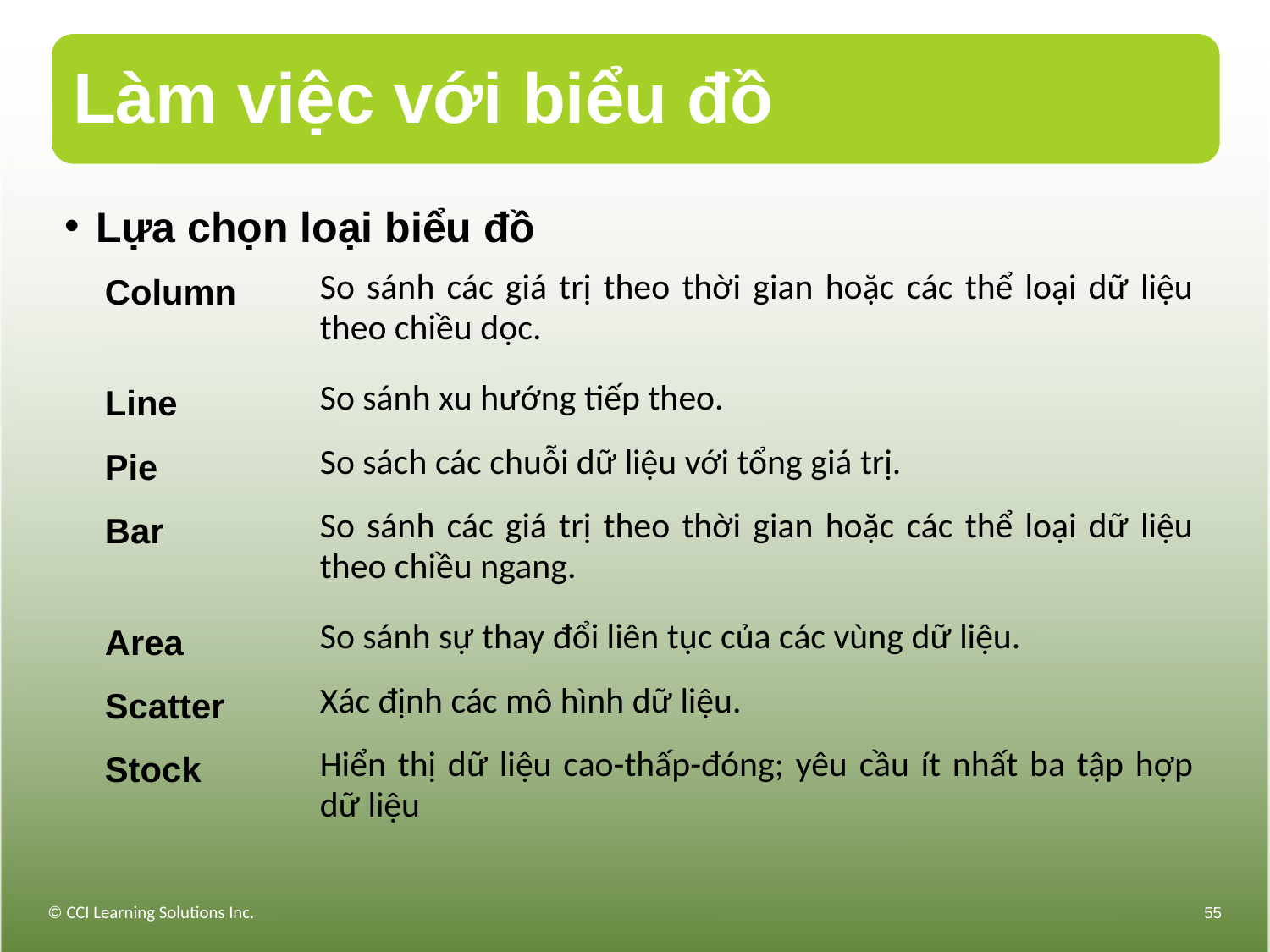

# Làm việc với biểu đồ
Lựa chọn loại biểu đồ
| Column | So sánh các giá trị theo thời gian hoặc các thể loại dữ liệu theo chiều dọc. |
| --- | --- |
| Line | So sánh xu hướng tiếp theo. |
| Pie | So sách các chuỗi dữ liệu với tổng giá trị. |
| Bar | So sánh các giá trị theo thời gian hoặc các thể loại dữ liệu theo chiều ngang. |
| Area | So sánh sự thay đổi liên tục của các vùng dữ liệu. |
| Scatter | Xác định các mô hình dữ liệu. |
| Stock | Hiển thị dữ liệu cao-thấp-đóng; yêu cầu ít nhất ba tập hợp dữ liệu |
© CCI Learning Solutions Inc.
55